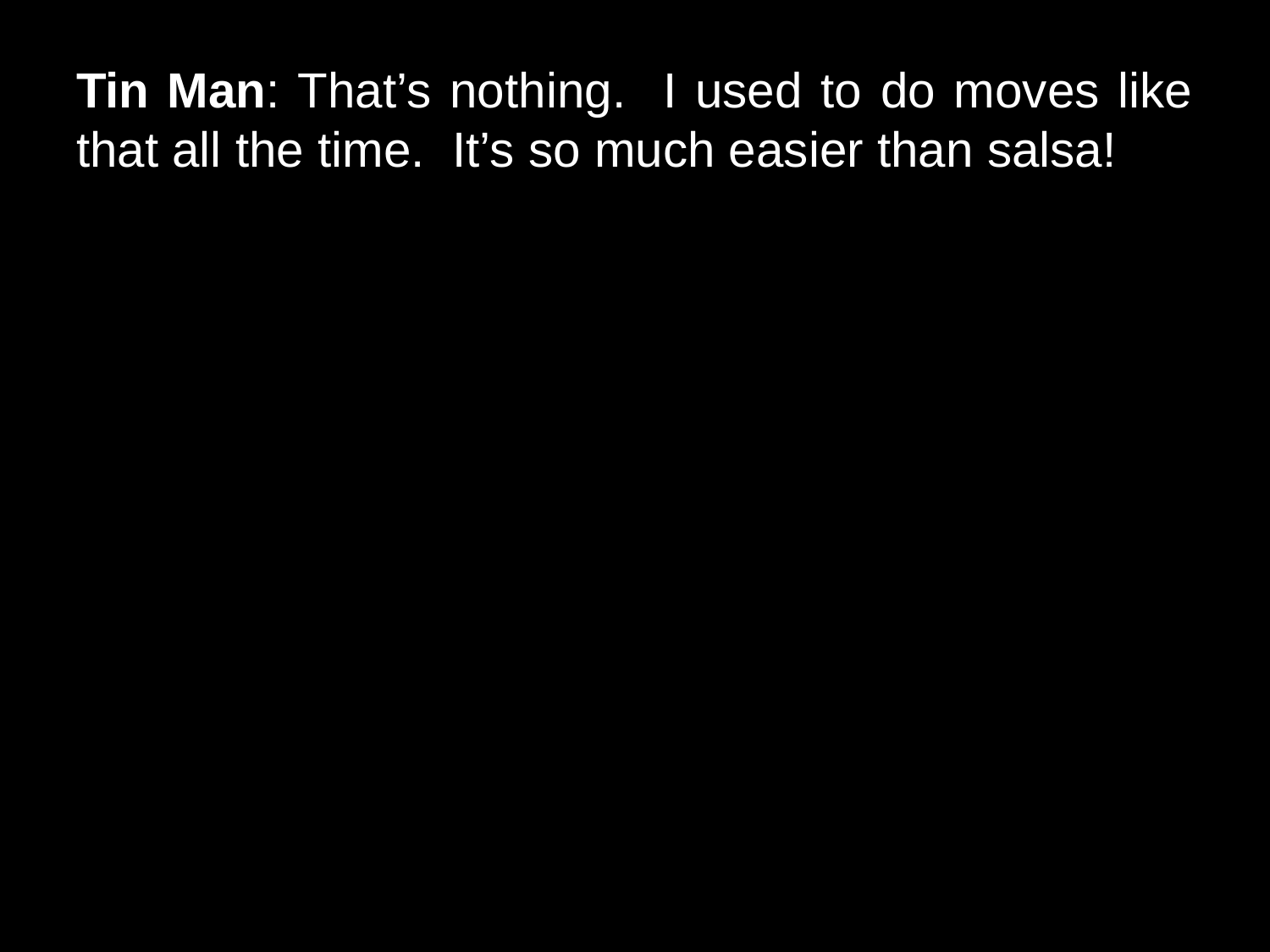

# Tin Man: That’s nothing.  I used to do moves like that all the time.  It’s so much easier than salsa!